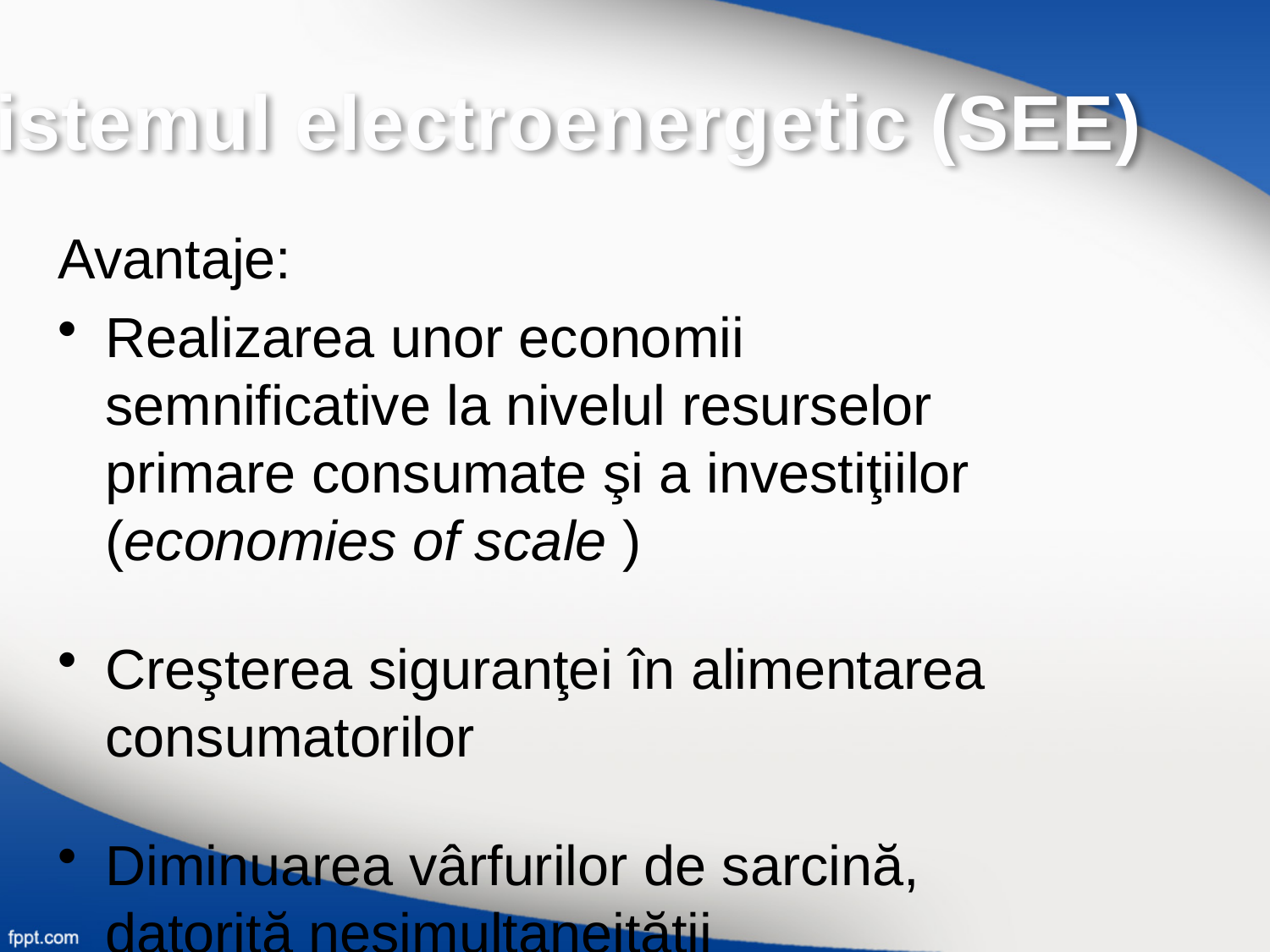

Sistemul electroenergetic (SEE)
Avantaje:
Realizarea unor economii semnificative la nivelul resurselor primare consumate şi a investiţiilor (economies of scale )

Creşterea siguranţei în alimentarea consumatorilor

Diminuarea vârfurilor de sarcină, datorită nesimultaneităţii consumurilor din reţea